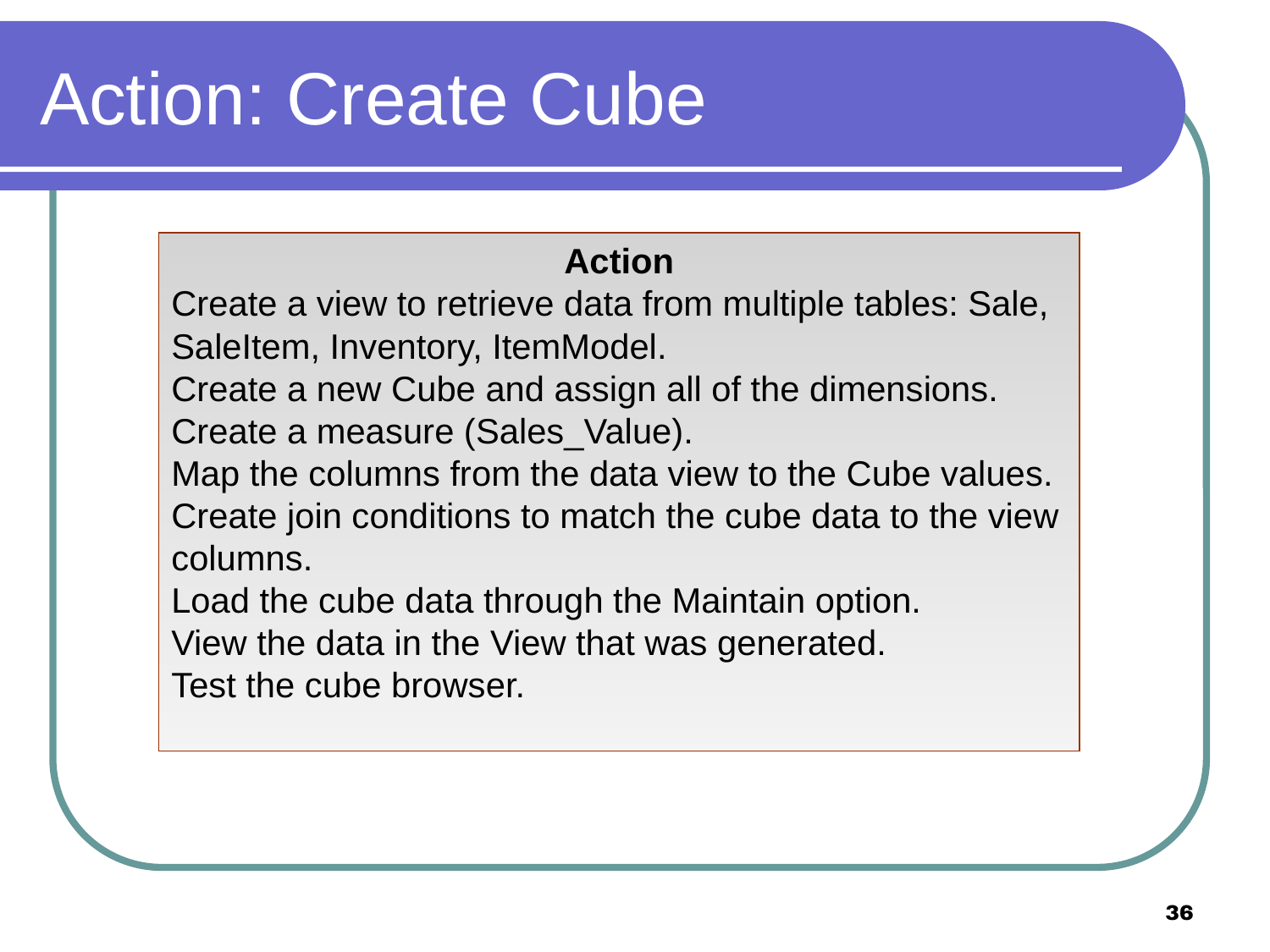

# Action: Create Cube
Action
Create a view to retrieve data from multiple tables: Sale, SaleItem, Inventory, ItemModel.
Create a new Cube and assign all of the dimensions.
Create a measure (Sales_Value).
Map the columns from the data view to the Cube values.
Create join conditions to match the cube data to the view columns.
Load the cube data through the Maintain option.
View the data in the View that was generated.
Test the cube browser.
36